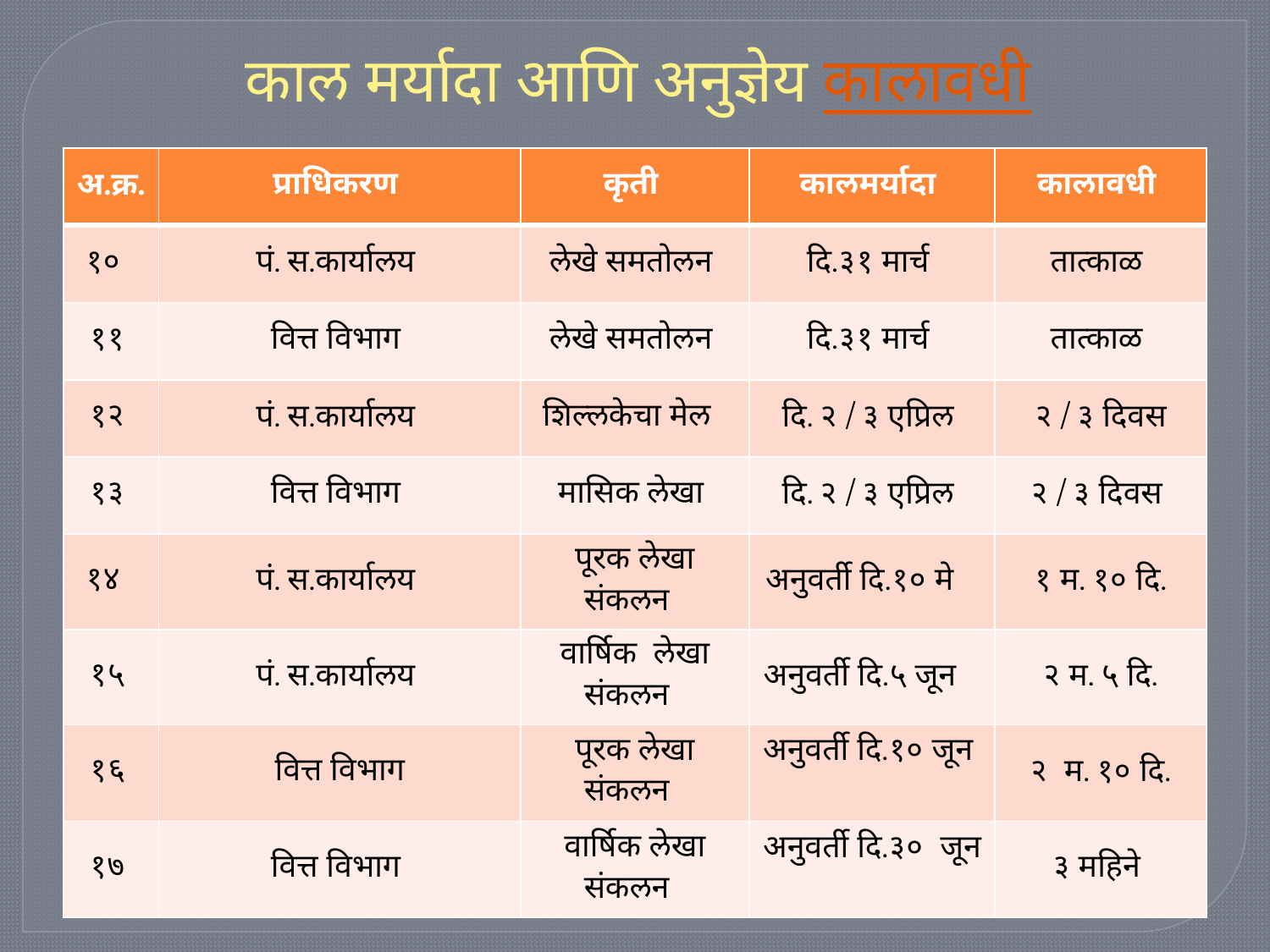

# काल मर्यादा आणि अनुज्ञेय कालावधी
| अ.क्र. | प्राधिकरण | कृती | कालमर्यादा | कालावधी |
| --- | --- | --- | --- | --- |
| १० | पं. स.कार्यालय | लेखे समतोलन | दि.३१ मार्च | तात्काळ |
| ११ | वित्त विभाग | लेखे समतोलन | दि.३१ मार्च | तात्काळ |
| १२ | पं. स.कार्यालय | शिल्लकेचा मेल | दि. २ / ३ एप्रिल | २ / ३ दिवस |
| १३ | वित्त विभाग | मासिक लेखा | दि. २ / ३ एप्रिल | २ / ३ दिवस |
| १४ | पं. स.कार्यालय | पूरक लेखा संकलन | अनुवर्ती दि.१० मे | १ म. १० दि. |
| १५ | पं. स.कार्यालय | वार्षिक लेखा संकलन | अनुवर्ती दि.५ जून | २ म. ५ दि. |
| १६ | वित्त विभाग | पूरक लेखा संकलन | अनुवर्ती दि.१० जून | २ म. १० दि. |
| १७ | वित्त विभाग | वार्षिक लेखा संकलन | अनुवर्ती दि.३० जून | ३ महिने |